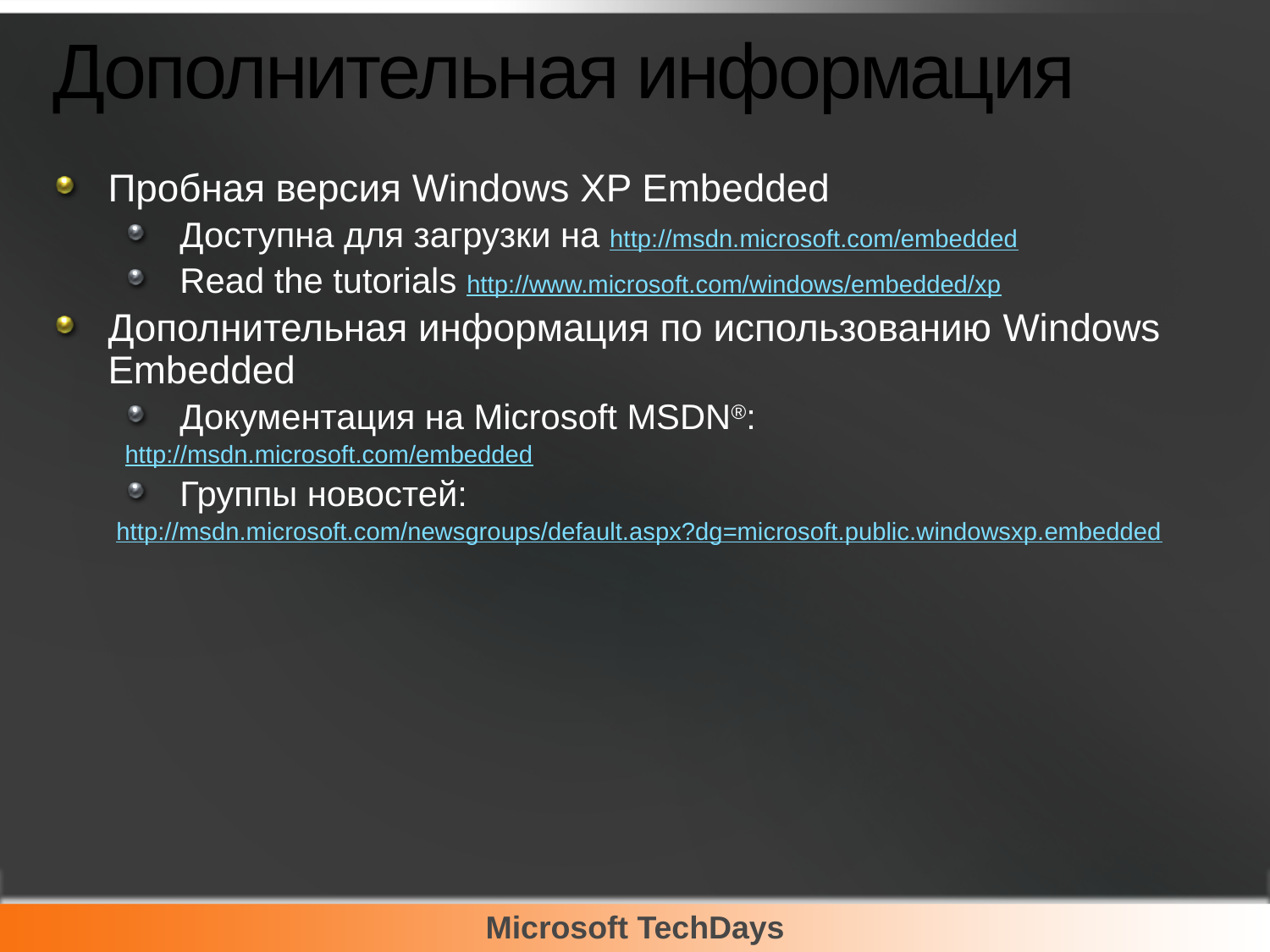

# Дополнительная информация
Пробная версия Windows XP Embedded
Доступна для загрузки на http://msdn.microsoft.com/embedded
Read the tutorials http://www.microsoft.com/windows/embedded/xp
Дополнительная информация по использованию Windows Embedded
Документация на Microsoft MSDN®:
http://msdn.microsoft.com/embedded
Группы новостей:
http://msdn.microsoft.com/newsgroups/default.aspx?dg=microsoft.public.windowsxp.embedded